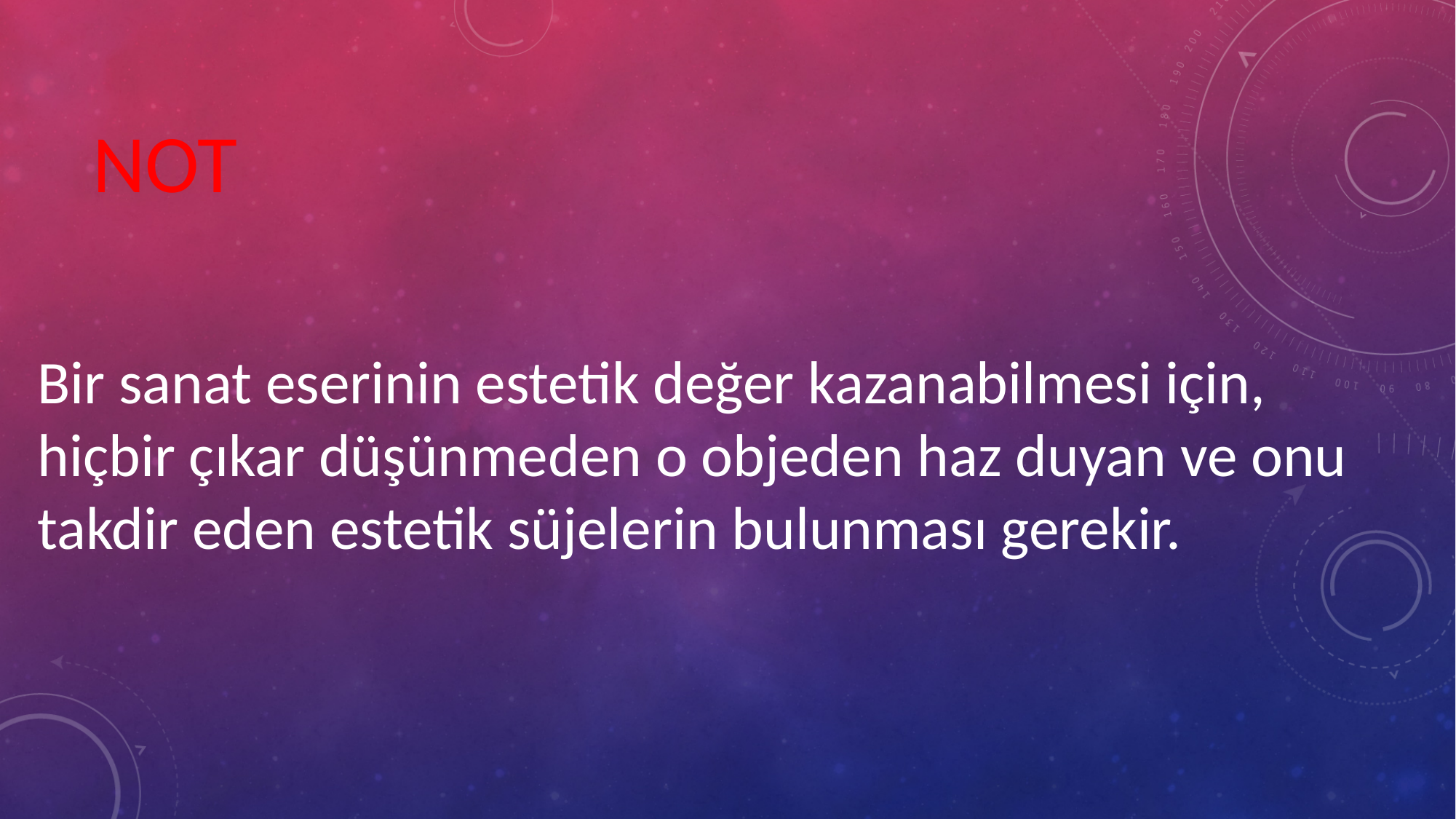

# NOT
Bir sanat eserinin estetik değer kazanabilmesi için, hiçbir çıkar düşünmeden o objeden haz duyan ve onu takdir eden estetik süjelerin bulunması gerekir.